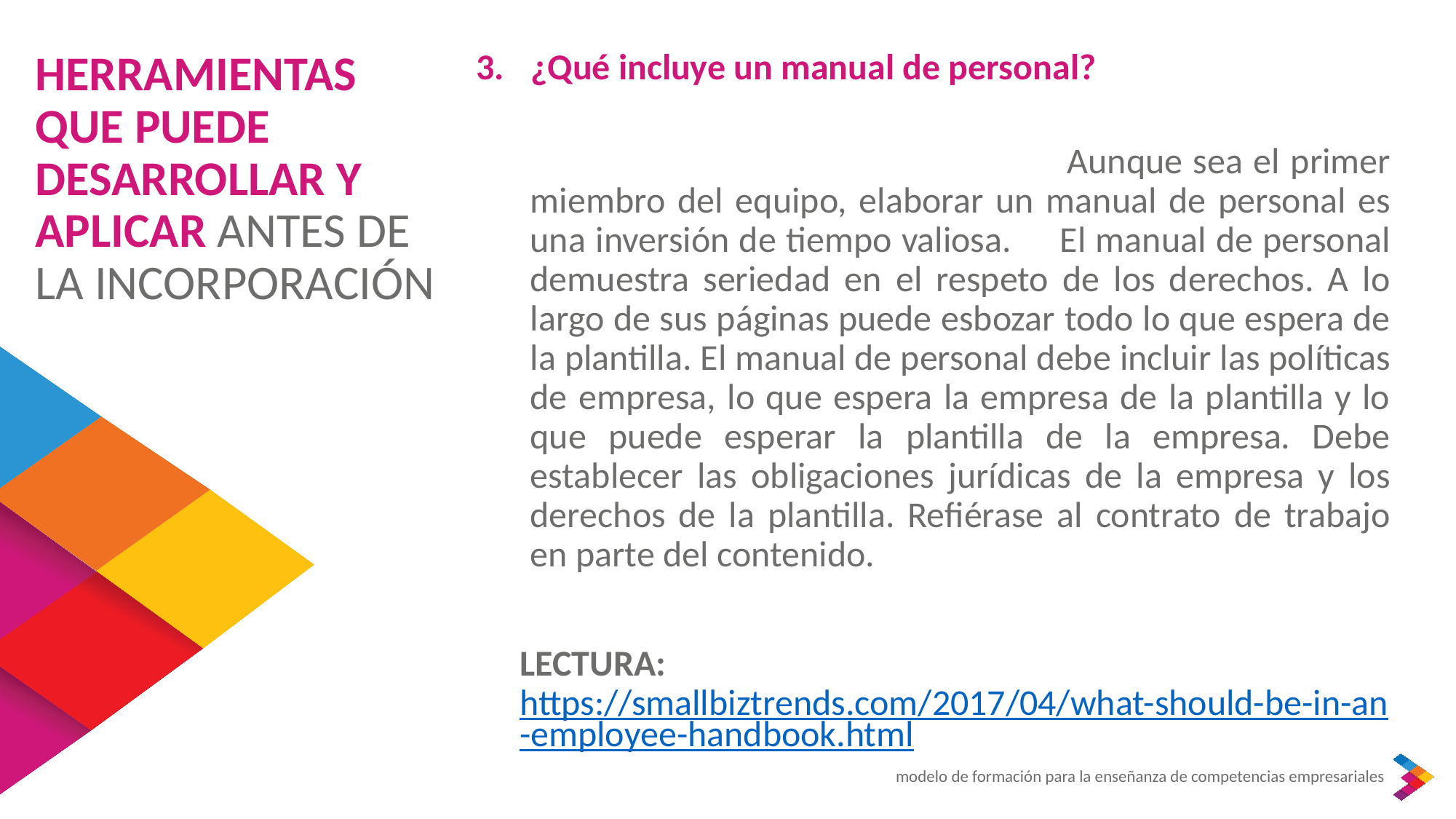

HERRAMIENTAS QUE PUEDE DESARROLLAR Y APLICAR ANTES DE LA INCORPORACIÓN
¿Qué incluye un manual de personal?
                                                                                                                                                             Aunque sea el primer miembro del equipo, elaborar un manual de personal es una inversión de tiempo valiosa.     El manual de personal demuestra seriedad en el respeto de los derechos. A lo largo de sus páginas puede esbozar todo lo que espera de la plantilla. El manual de personal debe incluir las políticas de empresa, lo que espera la empresa de la plantilla y lo que puede esperar la plantilla de la empresa. Debe establecer las obligaciones jurídicas de la empresa y los derechos de la plantilla. Refiérase al contrato de trabajo en parte del contenido.

LECTURA: https://smallbiztrends.com/2017/04/what-should-be-in-an-employee-handbook.html